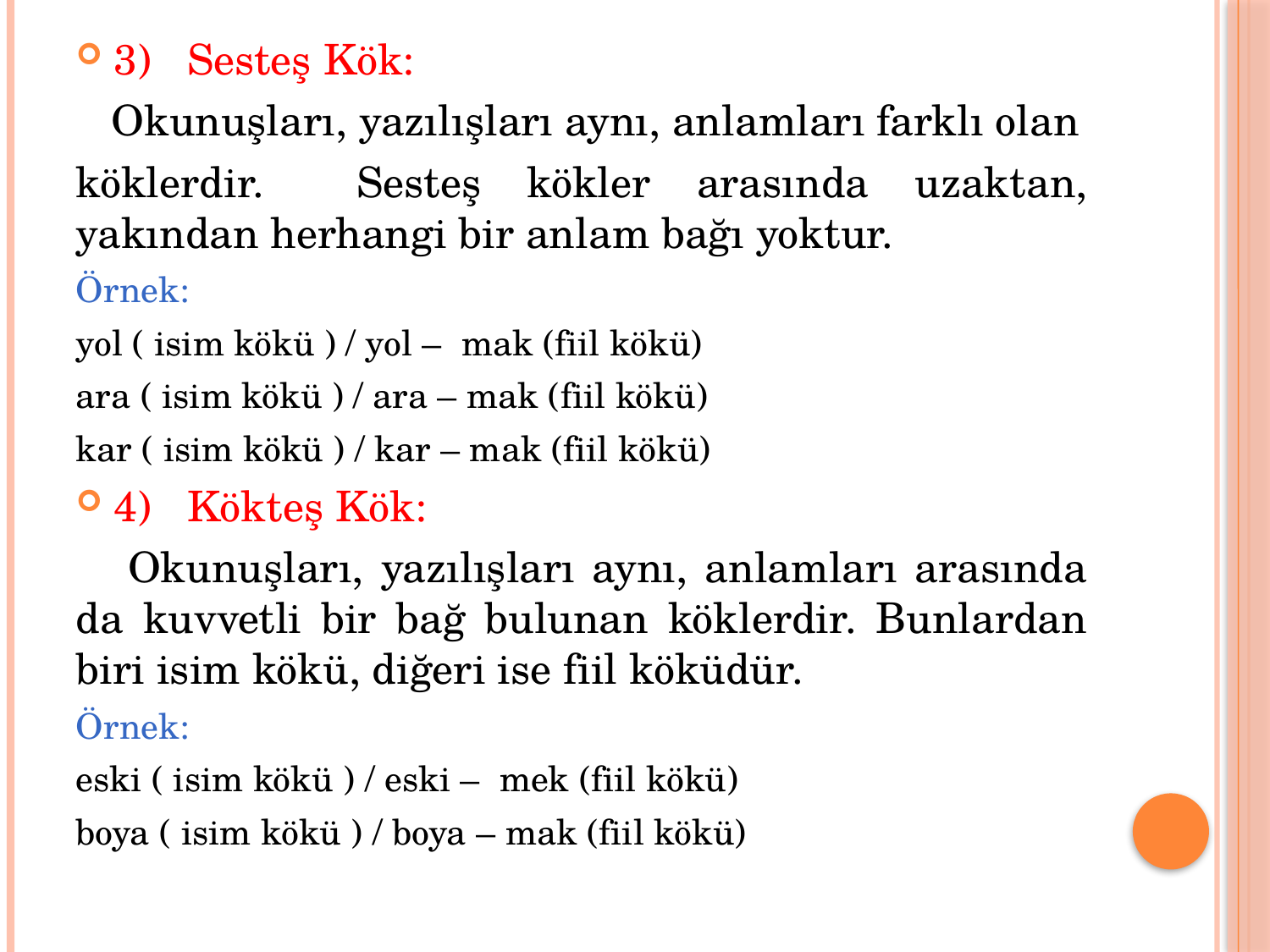

3)   Sesteş Kök:
   Okunuşları, yazılışları aynı, anlamları farklı olan
köklerdir.  Sesteş kökler arasında uzaktan, yakından herhangi bir anlam bağı yoktur.
Örnek:
yol ( isim kökü ) / yol –  mak (fiil kökü)
ara ( isim kökü ) / ara – mak (fiil kökü)
kar ( isim kökü ) / kar – mak (fiil kökü)
4)   Kökteş Kök:
   Okunuşları, yazılışları aynı, anlamları arasında da kuvvetli bir bağ bulunan köklerdir. Bunlardan biri isim kökü, diğeri ise fiil köküdür.
Örnek:
eski ( isim kökü ) / eski –  mek (fiil kökü)
boya ( isim kökü ) / boya – mak (fiil kökü)